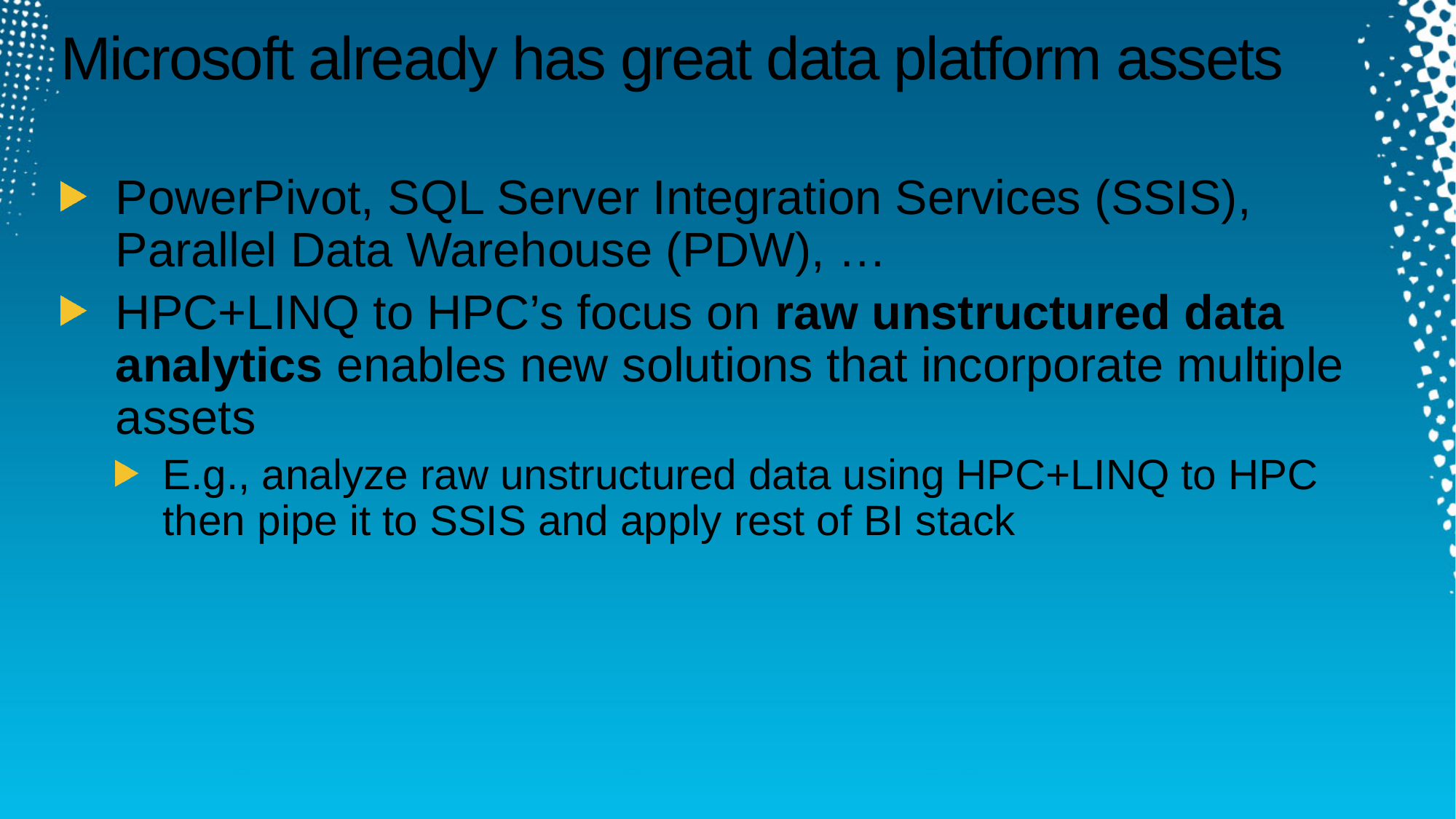

# Microsoft already has great data platform assets
PowerPivot, SQL Server Integration Services (SSIS), Parallel Data Warehouse (PDW), …
HPC+LINQ to HPC’s focus on raw unstructured data analytics enables new solutions that incorporate multiple assets
E.g., analyze raw unstructured data using HPC+LINQ to HPC then pipe it to SSIS and apply rest of BI stack